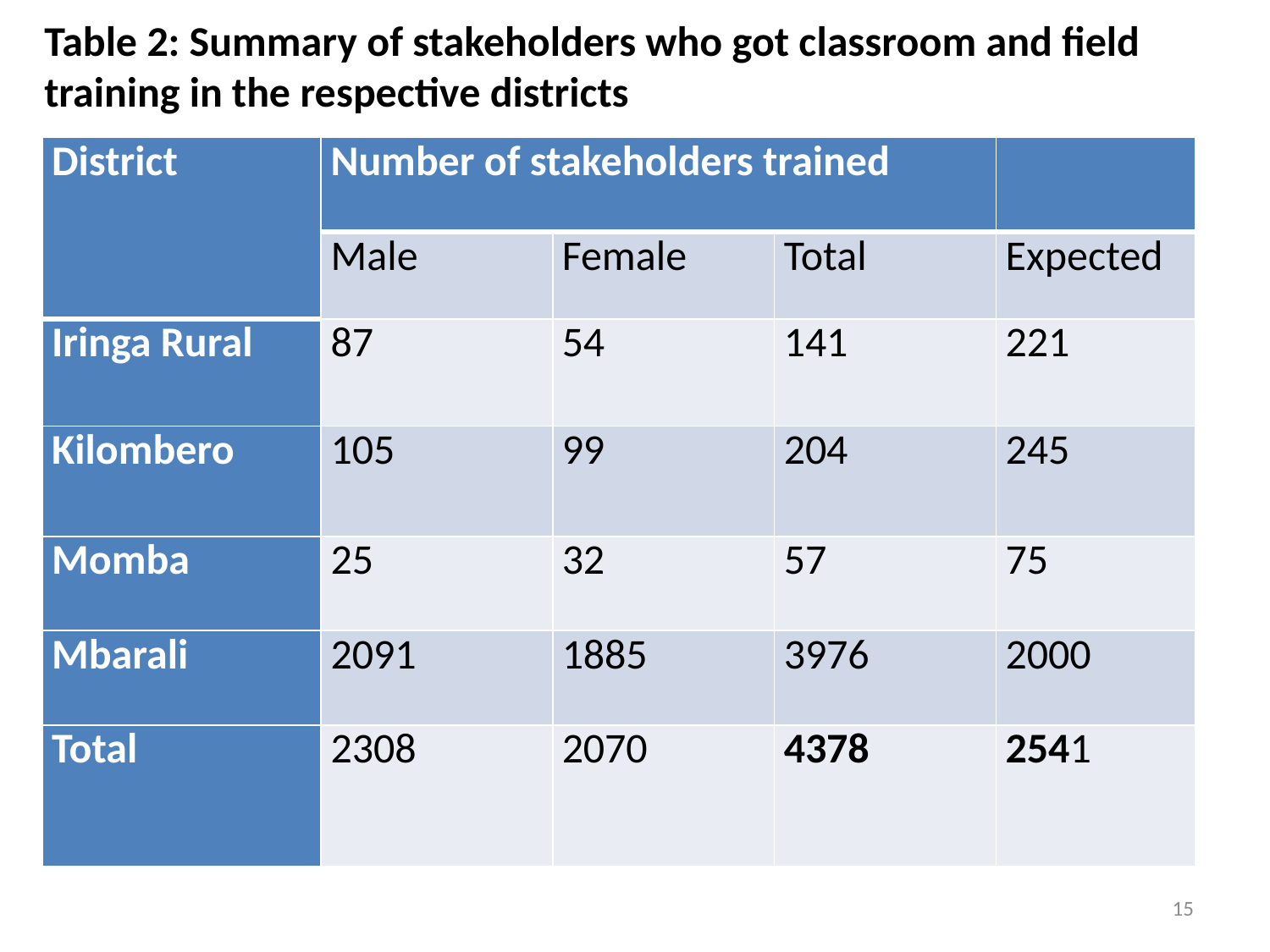

Table 2: Summary of stakeholders who got classroom and field training in the respective districts
| District | Number of stakeholders trained |  |  |  |
| --- | --- | --- | --- | --- |
|  | Male | Female | Total | Expected |
| Iringa Rural | 87 | 54 | 141 | 221 |
| Kilombero | 105 | 99 | 204 | 245 |
| Momba | 25 | 32 | 57 | 75 |
| Mbarali | 2091 | 1885 | 3976 | 2000 |
| Total | 2308 | 2070 | 4378 | 2541 |
15